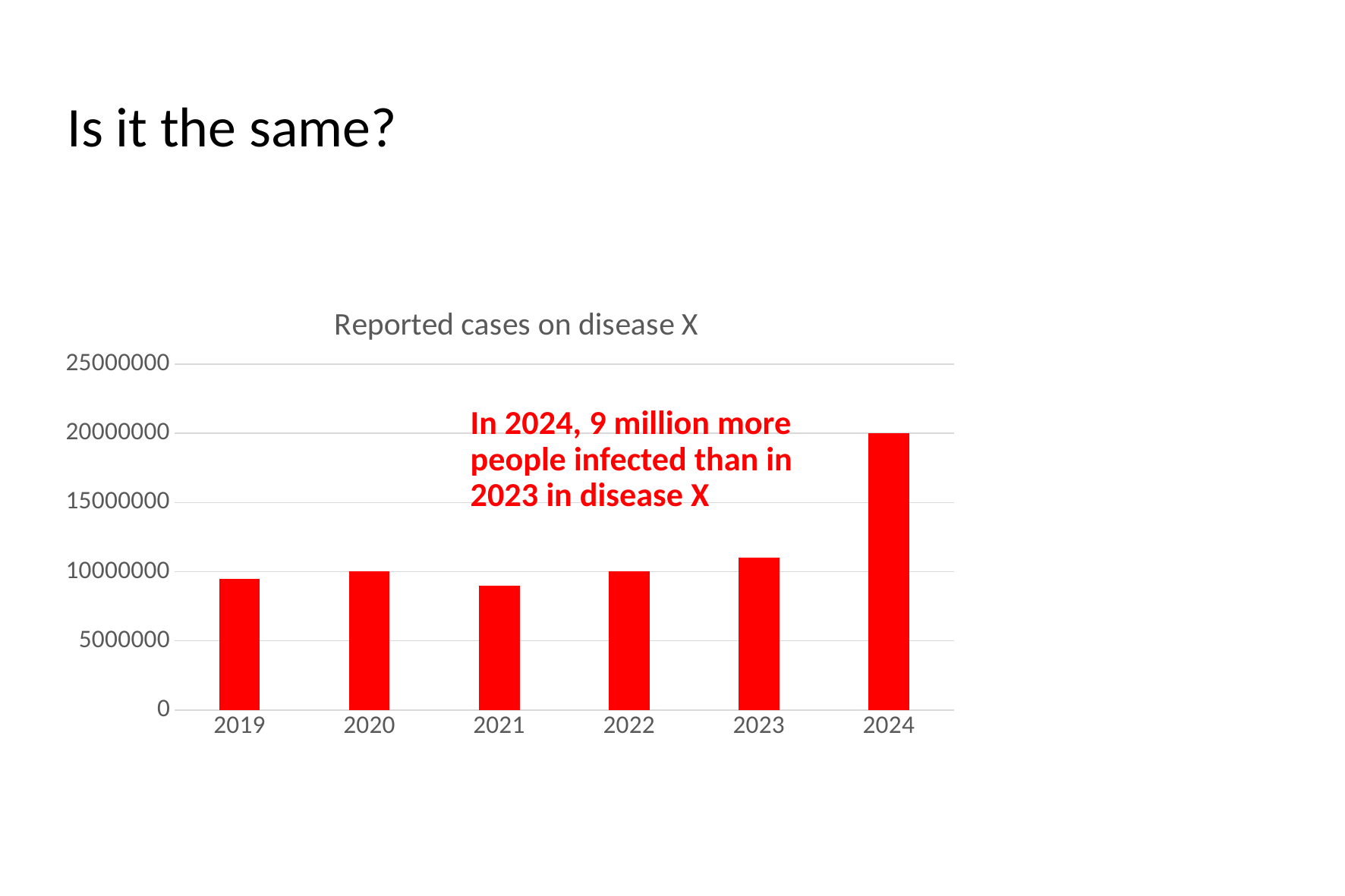

# Is it the same?

### Chart: Reported cases on disease X

| Category | Mortality on X disease |
|---|---|
| 2019 | 9500000.0 |
| 2020 | 10000000.0 |
| 2021 | 9000000.0 |
| 2022 | 10000000.0 |
| 2023 | 11000000.0 |
| 2024 | 20000000.0 |
In 2024, 9 million more people infected than in 2023 in disease X